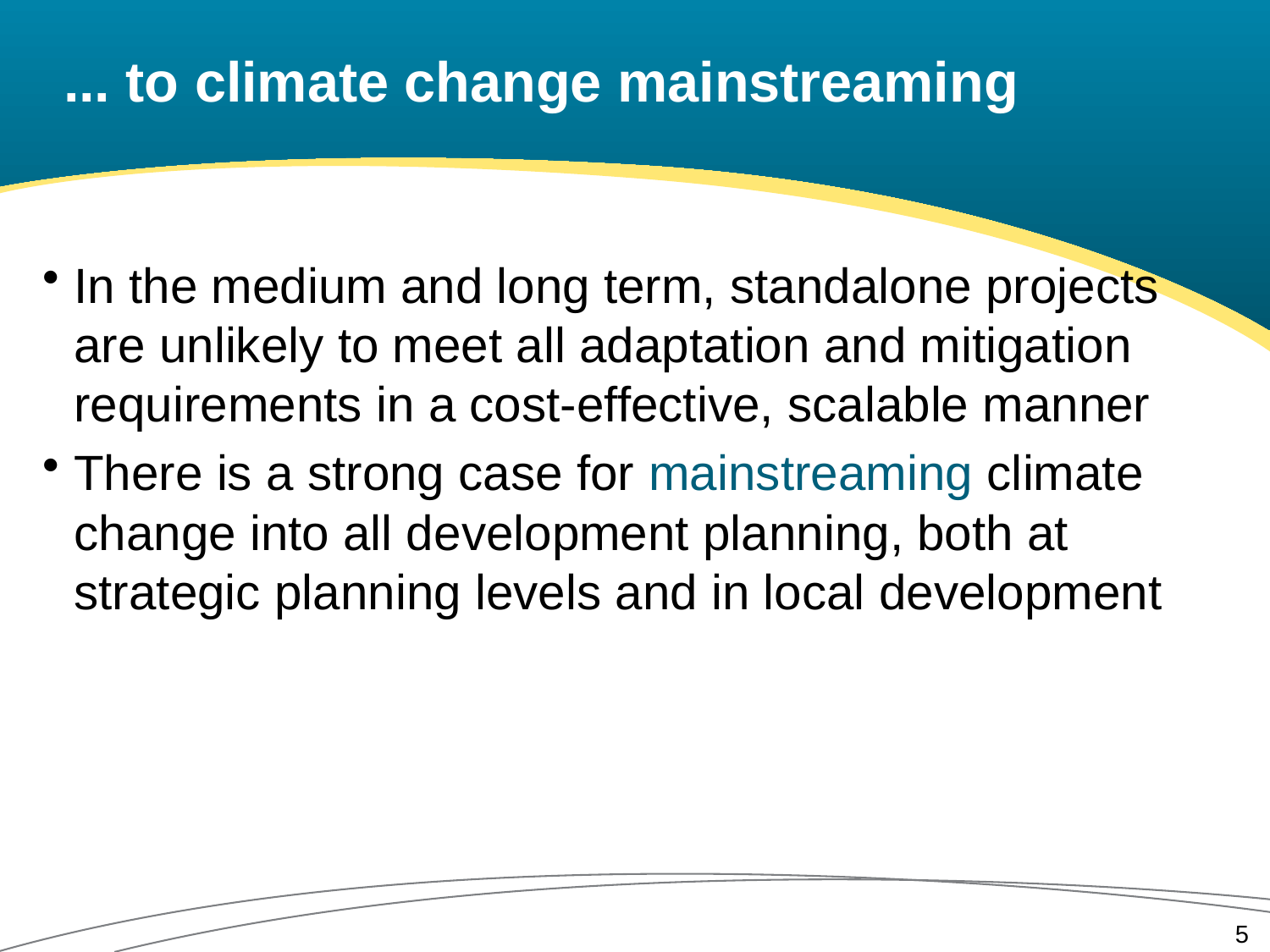

# ... to climate change mainstreaming
In the medium and long term, standalone projects are unlikely to meet all adaptation and mitigation requirements in a cost-effective, scalable manner
There is a strong case for mainstreaming climate change into all development planning, both at strategic planning levels and in local development
5